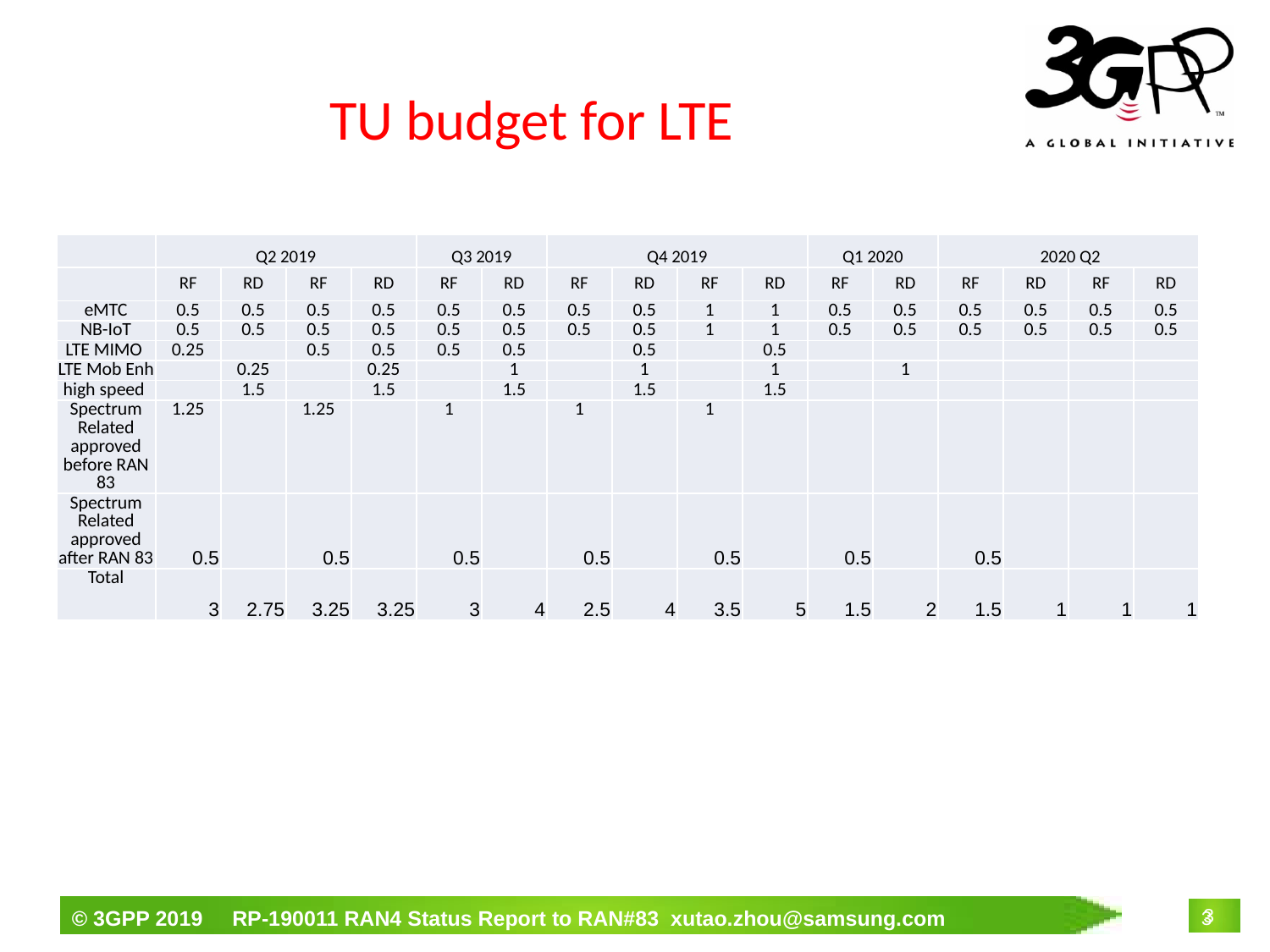

# TU budget for LTE
|  | Q2 2019 |  |  |  | Q3 2019 |  | Q4 2019 |  |  |  | Q1 2020 |  | 2020 Q2 |  |  |  |
| --- | --- | --- | --- | --- | --- | --- | --- | --- | --- | --- | --- | --- | --- | --- | --- | --- |
|  | RF | RD | RF | RD | RF | RD | RF | RD | RF | RD | RF | RD | RF | RD | RF | RD |
| eMTC | 0.5 | 0.5 | 0.5 | 0.5 | 0.5 | 0.5 | 0.5 | 0.5 | 1 | 1 | 0.5 | 0.5 | 0.5 | 0.5 | 0.5 | 0.5 |
| NB-IoT | 0.5 | 0.5 | 0.5 | 0.5 | 0.5 | 0.5 | 0.5 | 0.5 | 1 | 1 | 0.5 | 0.5 | 0.5 | 0.5 | 0.5 | 0.5 |
| LTE MIMO | 0.25 |  | 0.5 | 0.5 | 0.5 | 0.5 |  | 0.5 |  | 0.5 |  |  |  |  |  |  |
| LTE Mob Enh |  | 0.25 |  | 0.25 |  | 1 |  | 1 |  | 1 |  | 1 |  |  |  |  |
| high speed |  | 1.5 |  | 1.5 |  | 1.5 |  | 1.5 |  | 1.5 |  |  |  |  |  |  |
| Spectrum Related approved before RAN 83 | 1.25 |  | 1.25 |  | 1 |  | 1 |  | 1 |  |  |  |  |  |  |  |
| Spectrum Related approved after RAN 83 | 0.5 |  | 0.5 |  | 0.5 |  | 0.5 |  | 0.5 |  | 0.5 |  | 0.5 |  |  |  |
| Total | 3 | 2.75 | 3.25 | 3.25 | 3 | 4 | 2.5 | 4 | 3.5 | 5 | 1.5 | 2 | 1.5 | 1 | 1 | 1 |
3